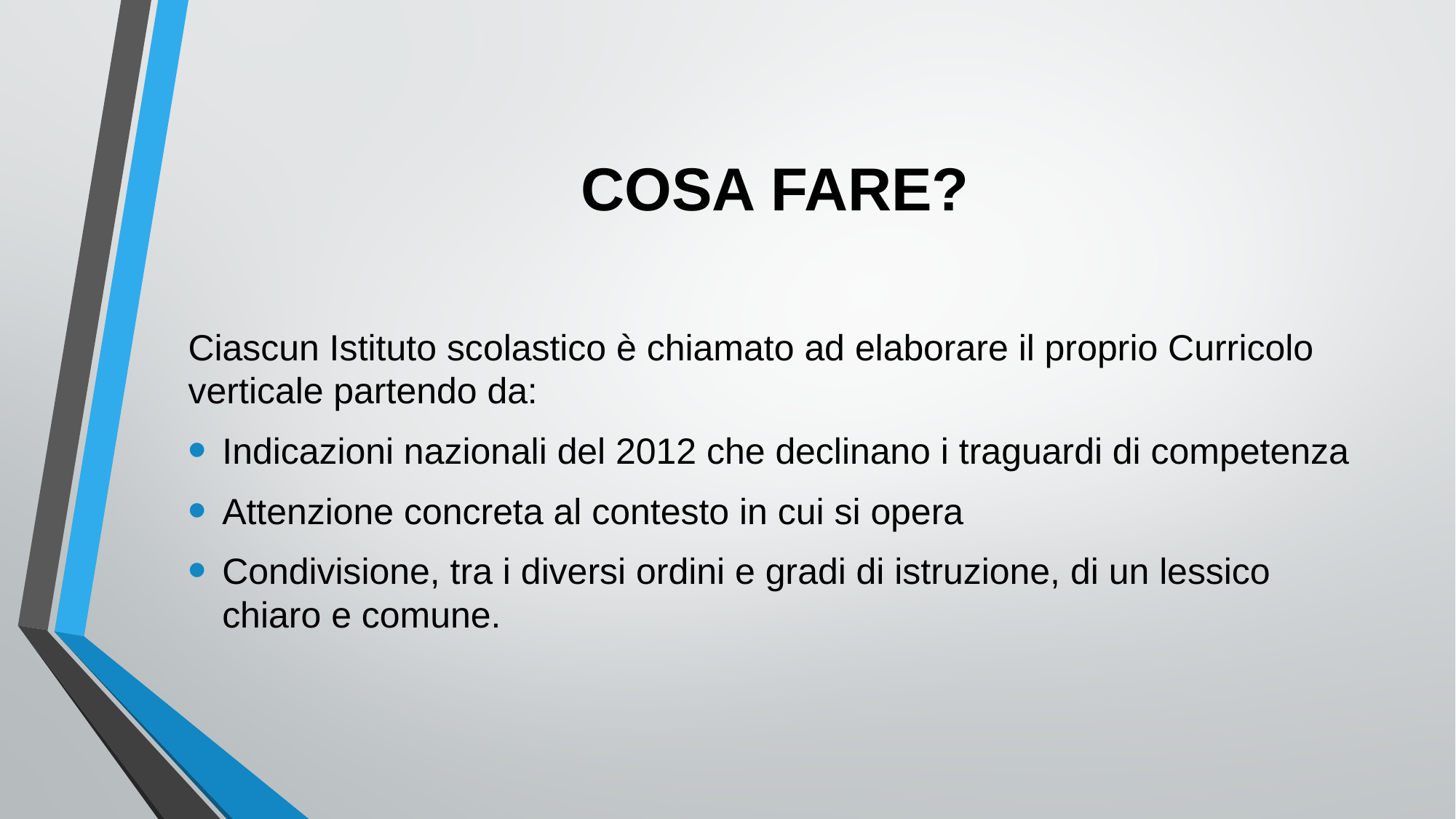

# COSA FARE?
Ciascun Istituto scolastico è chiamato ad elaborare il proprio Curricolo verticale partendo da:
Indicazioni nazionali del 2012 che declinano i traguardi di competenza
Attenzione concreta al contesto in cui si opera
Condivisione, tra i diversi ordini e gradi di istruzione, di un lessico chiaro e comune.